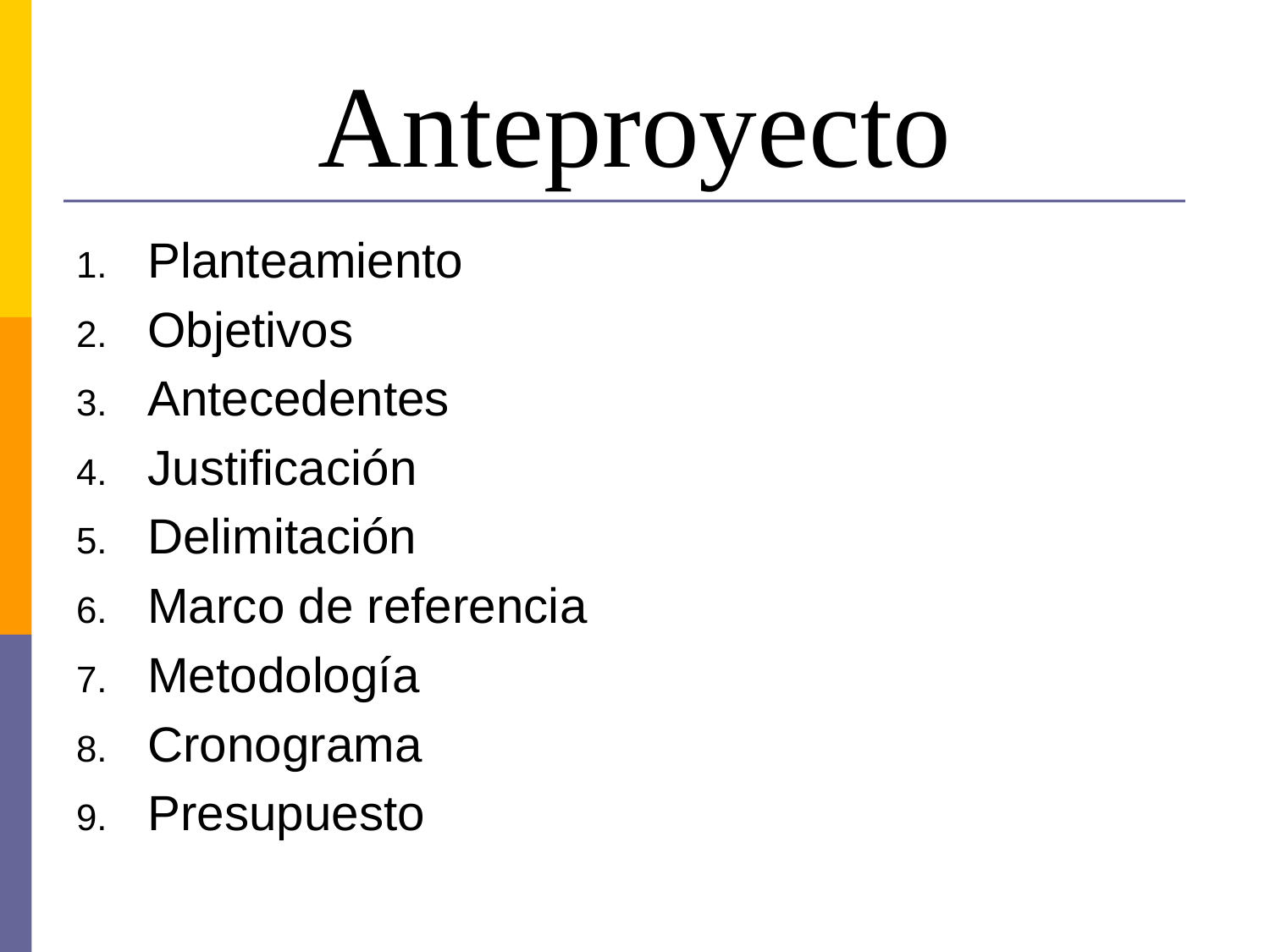

# Anteproyecto
Planteamiento
Objetivos
Antecedentes
Justificación
Delimitación
Marco de referencia
Metodología
Cronograma
Presupuesto